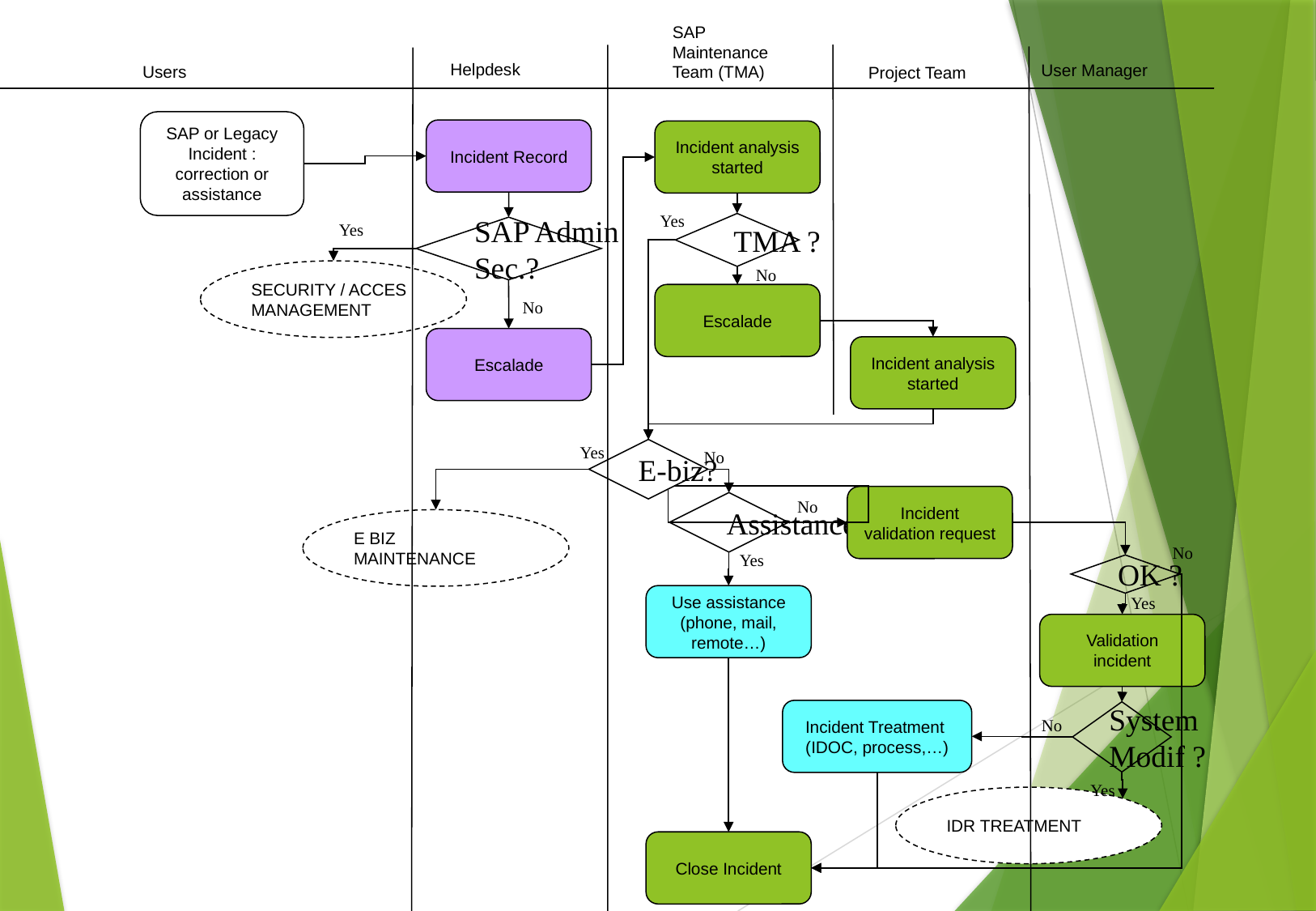

SAP Maintenance Team (TMA)

Helpdesk
User Manager
Users
Project Team

SAP or Legacy Incident :
correction or assistance
Incident Record
Incident analysis
started
Yes
Yes
  TMA ?
SAP Admin
Sec.?
No
SECURITY / ACCES MANAGEMENT
Escalade
No
Escalade
Incident analysis started
Yes
 E-biz?
No
Incident validation request
No
  Assistance?
E BIZ MAINTENANCE
No
Yes
 OK ?
Use assistance (phone, mail, remote…)
Yes
Validation incident
Incident Treatment
(IDOC, process,…)
System
Modif ?
No
Yes
IDR TREATMENT
7
Close Incident